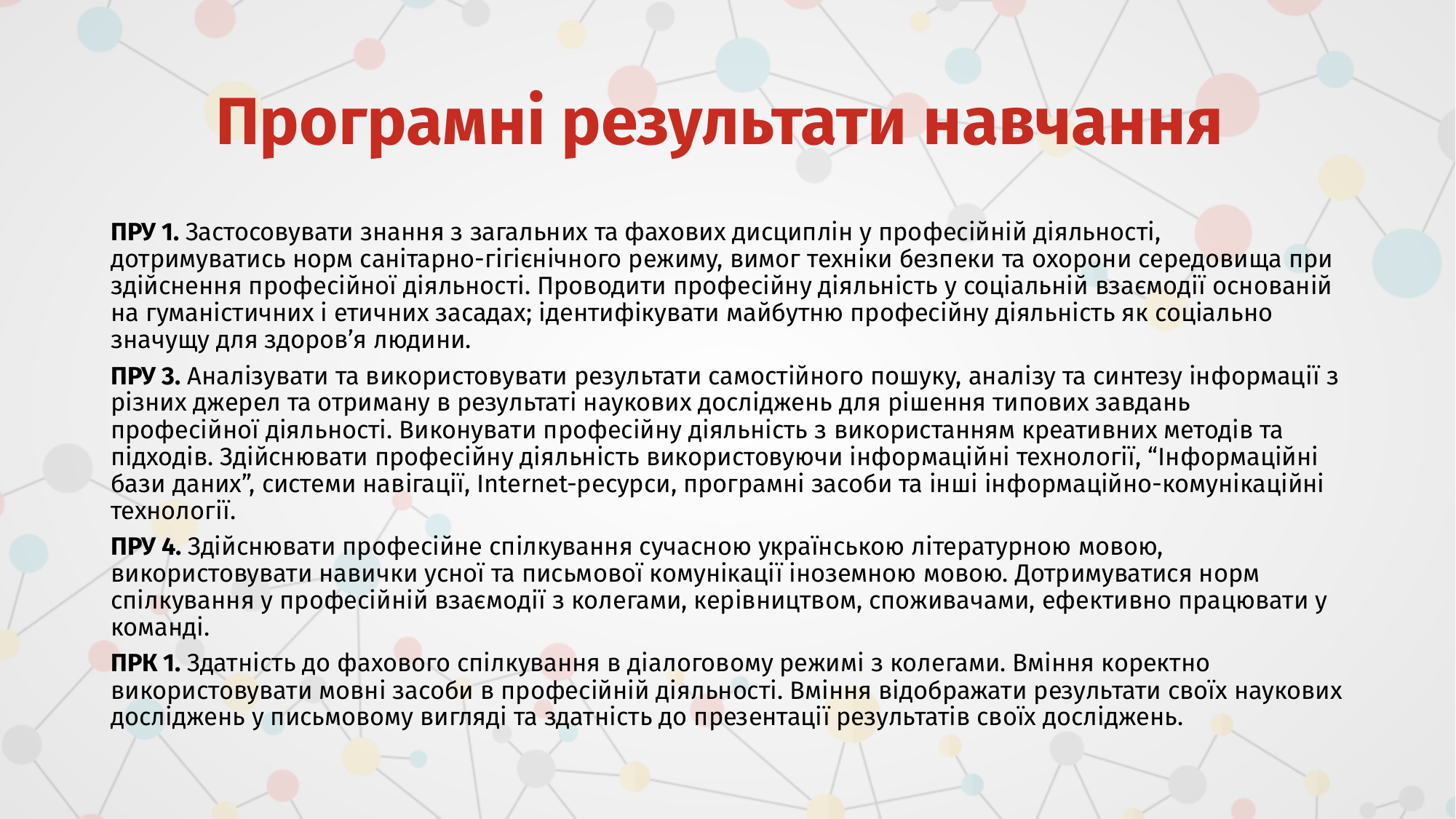

# Програмні результати навчання
ПРУ 1. Застосовувати знання з загальних та фахових дисциплін у професійній діяльності,  дотримуватись норм санітарно-гігієнічного режиму, вимог техніки безпеки та охорони середовища при здійснення професійної діяльності. Проводити професійну діяльність у соціальній взаємодії основаній на гуманістичних і етичних засадах; ідентифікувати майбутню професійну діяльність як соціально значущу для здоров’я людини.
ПРУ 3. Аналізувати та використовувати результати самостійного пошуку, аналізу та синтезу інформації з різних джерел та отриману в результаті наукових досліджень для рішення типових завдань професійної діяльності. Виконувати професійну діяльність з використанням креативних методів та підходів. Здійснювати професійну діяльність використовуючи інформаційні технології, “Інформаційні бази даних”, системи навігації, Internet-ресурси, програмні засоби та інші інформаційно-комунікаційні технології.
ПРУ 4. Здійснювати професійне спілкування сучасною українською літературною мовою, використовувати навички усної та письмової комунікації іноземною мовою. Дотримуватися норм спілкування у професійній взаємодії з колегами, керівництвом, споживачами, ефективно працювати у команді.
ПРК 1. Здатність до фахового спілкування в діалоговому режимі з колегами. Вміння коректно використовувати мовні засоби в професійній діяльності. Вміння відображати результати своїх наукових досліджень у письмовому вигляді та здатність до презентації результатів своїх досліджень.